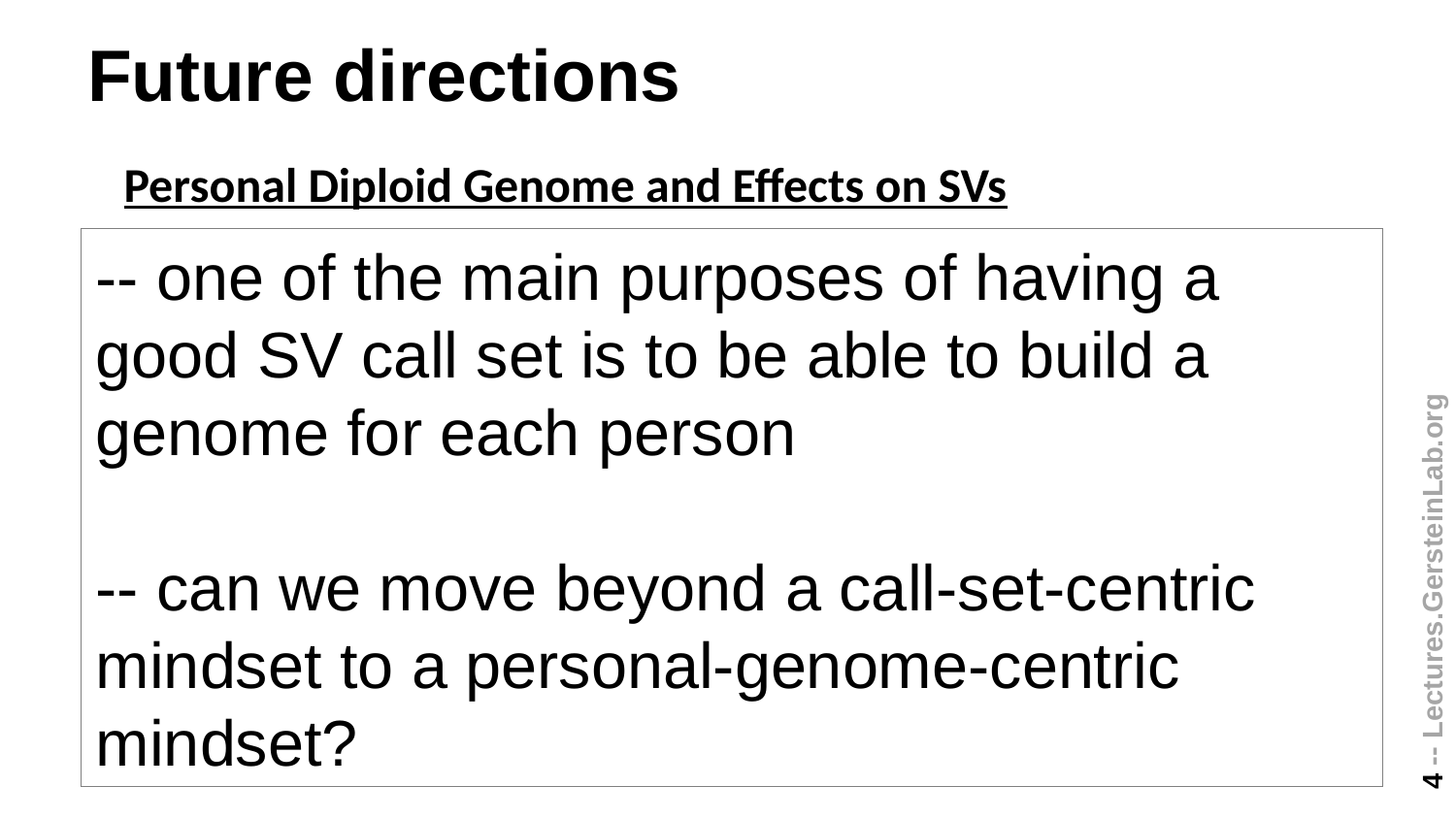

# Future directions
Personal Diploid Genome and Effects on SVs
Functional Impact of Various SVs
SV Formation Mechanism Annotation Using Long Reads
Loss-of-function Annotation
SVs and Disease Associated lncRNAs
Breakpoint Identification
Mobile Elements Using PacBio and 10x Data
CNVnator Calls on the Trios

-- one of the main purposes of having a good SV call set is to be able to build a genome for each person

-- can we move beyond a call-set-centric mindset to a personal-genome-centric mindset?